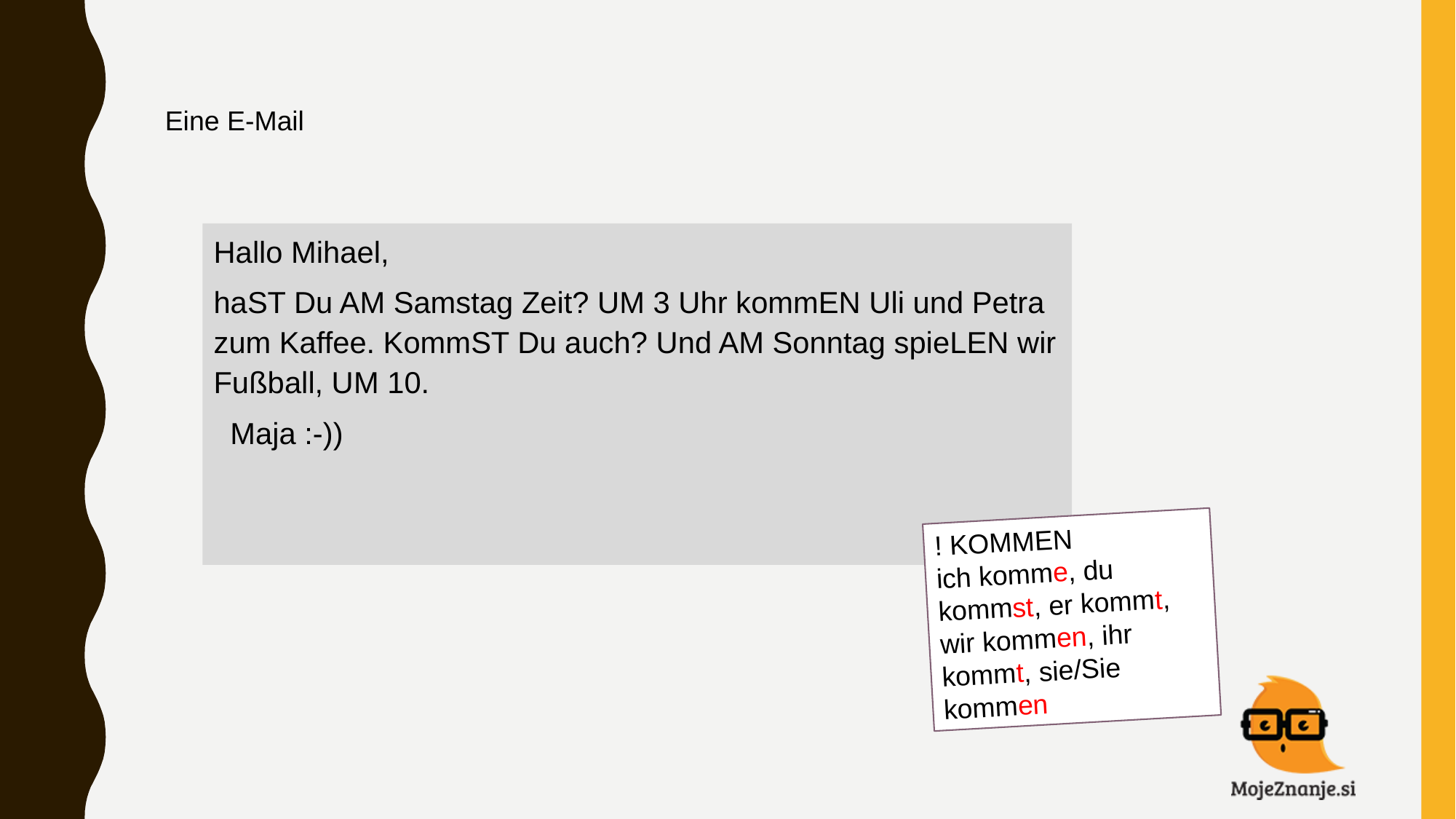

Eine E-Mail
Hallo Mihael,
haST Du AM Samstag Zeit? UM 3 Uhr kommEN Uli und Petra zum Kaffee. KommST Du auch? Und AM Sonntag spieLEN wir Fußball, UM 10.
  Maja :-))
! KOMMEN
ich komme, du kommst, er kommt, wir kommen, ihr kommt, sie/Sie kommen